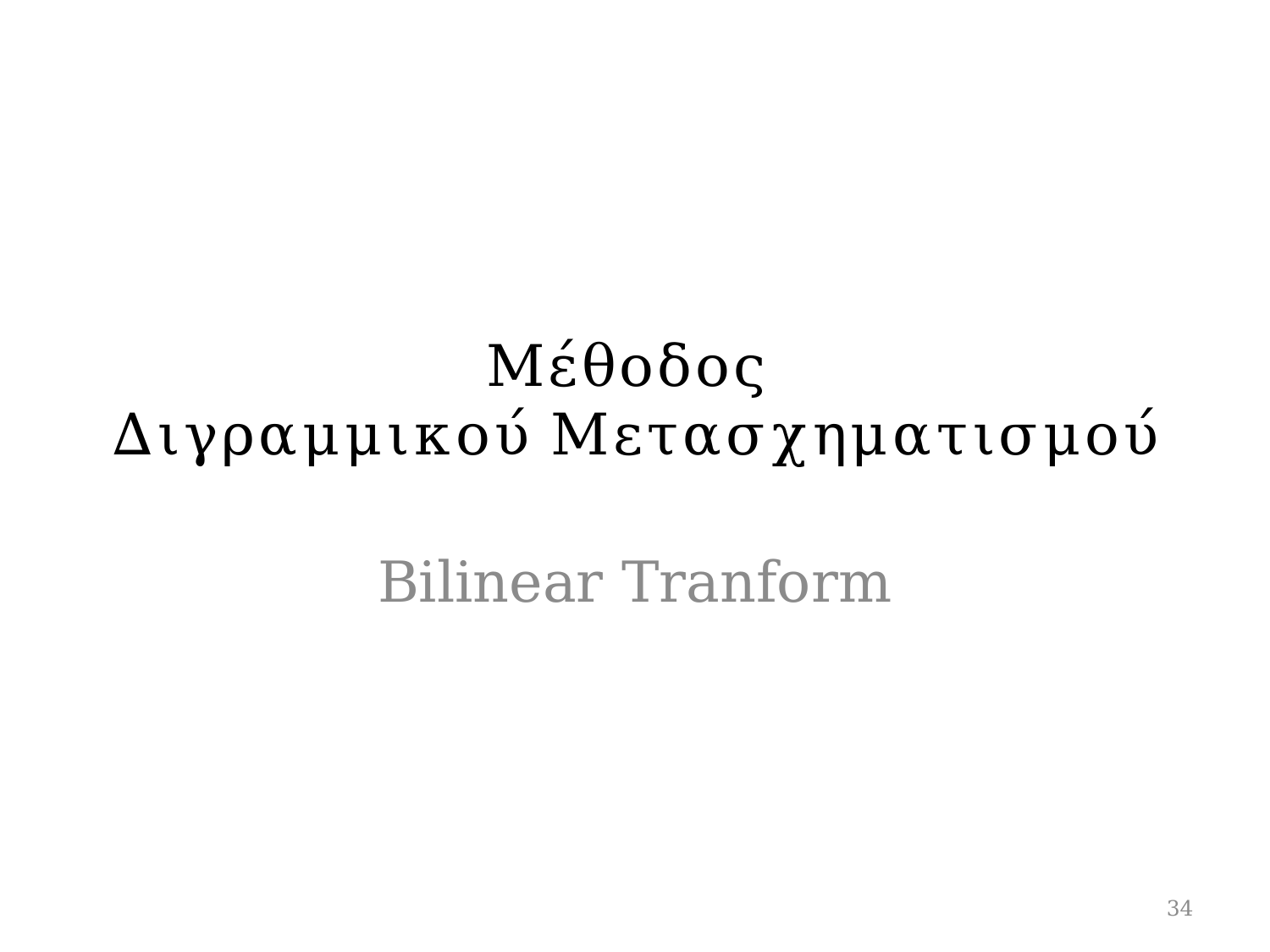

# Μέθοδος Διγραμμικού Μετασχηματισμού
Bilinear Tranform
34